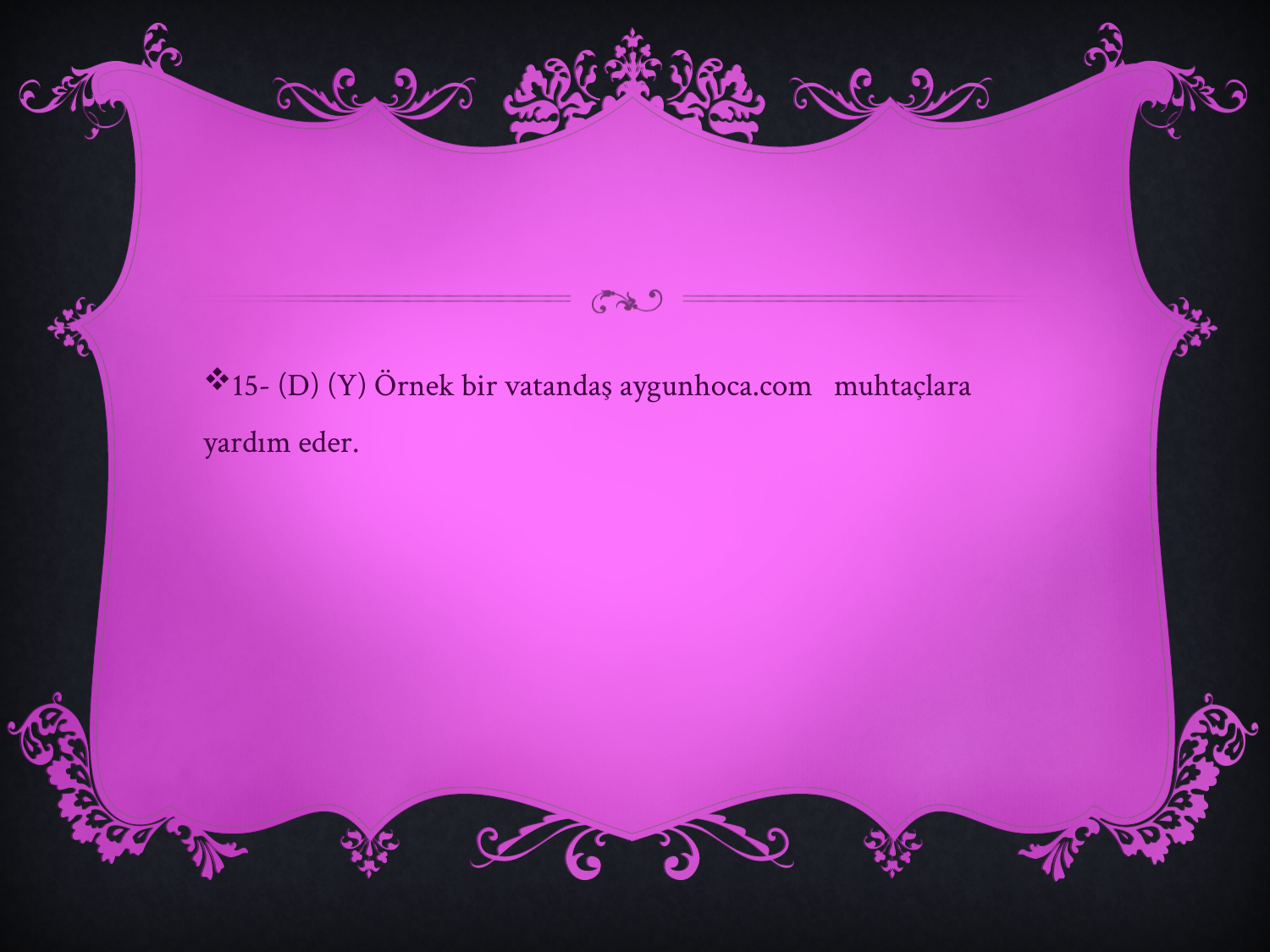

#
15- (D) (Y) Örnek bir vatandaş aygunhoca.com   muhtaçlara yardım eder.